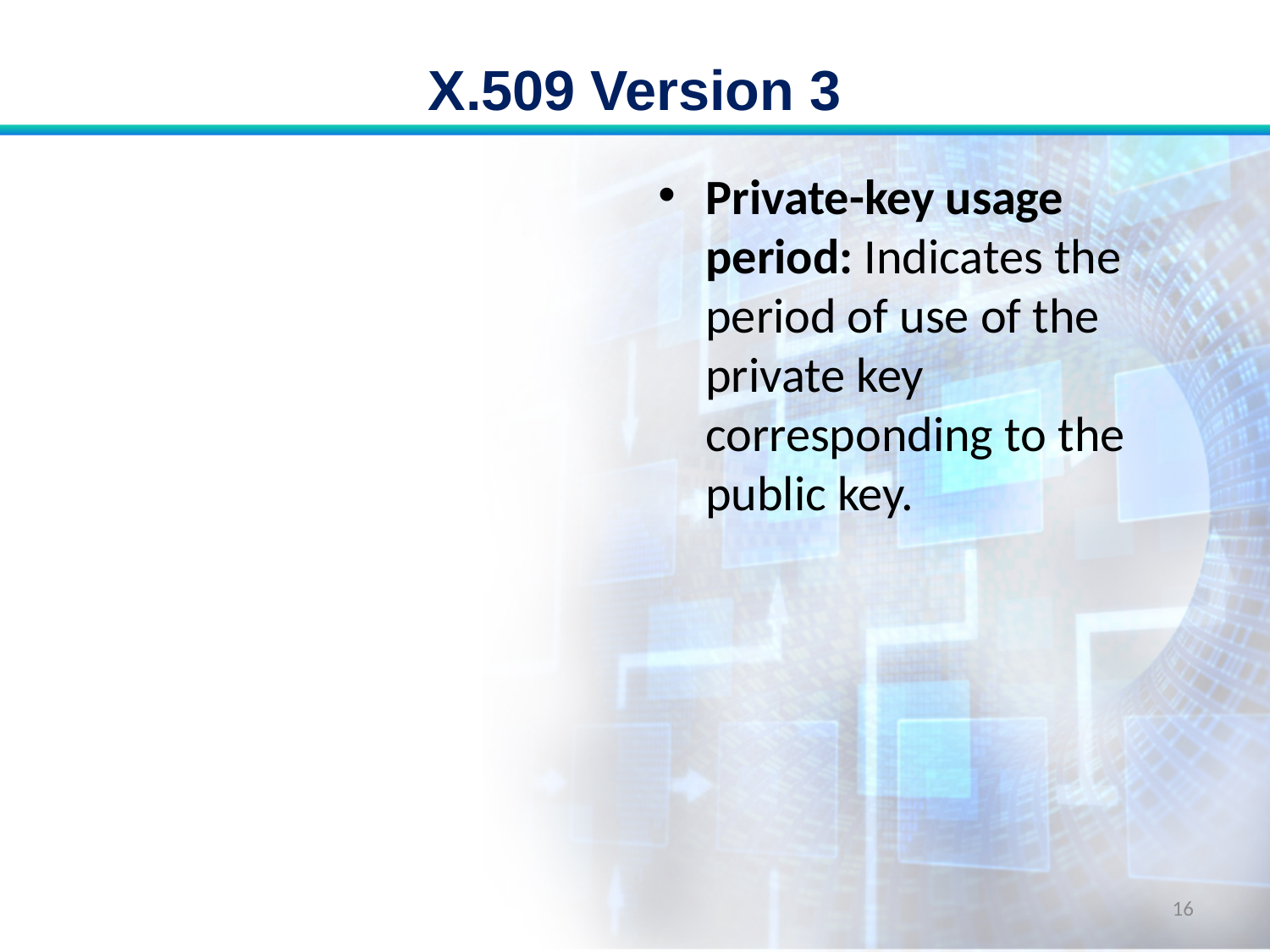

# X.509 Version 3
Private-key usage period: Indicates the period of use of the private key  corresponding to the public key.
16